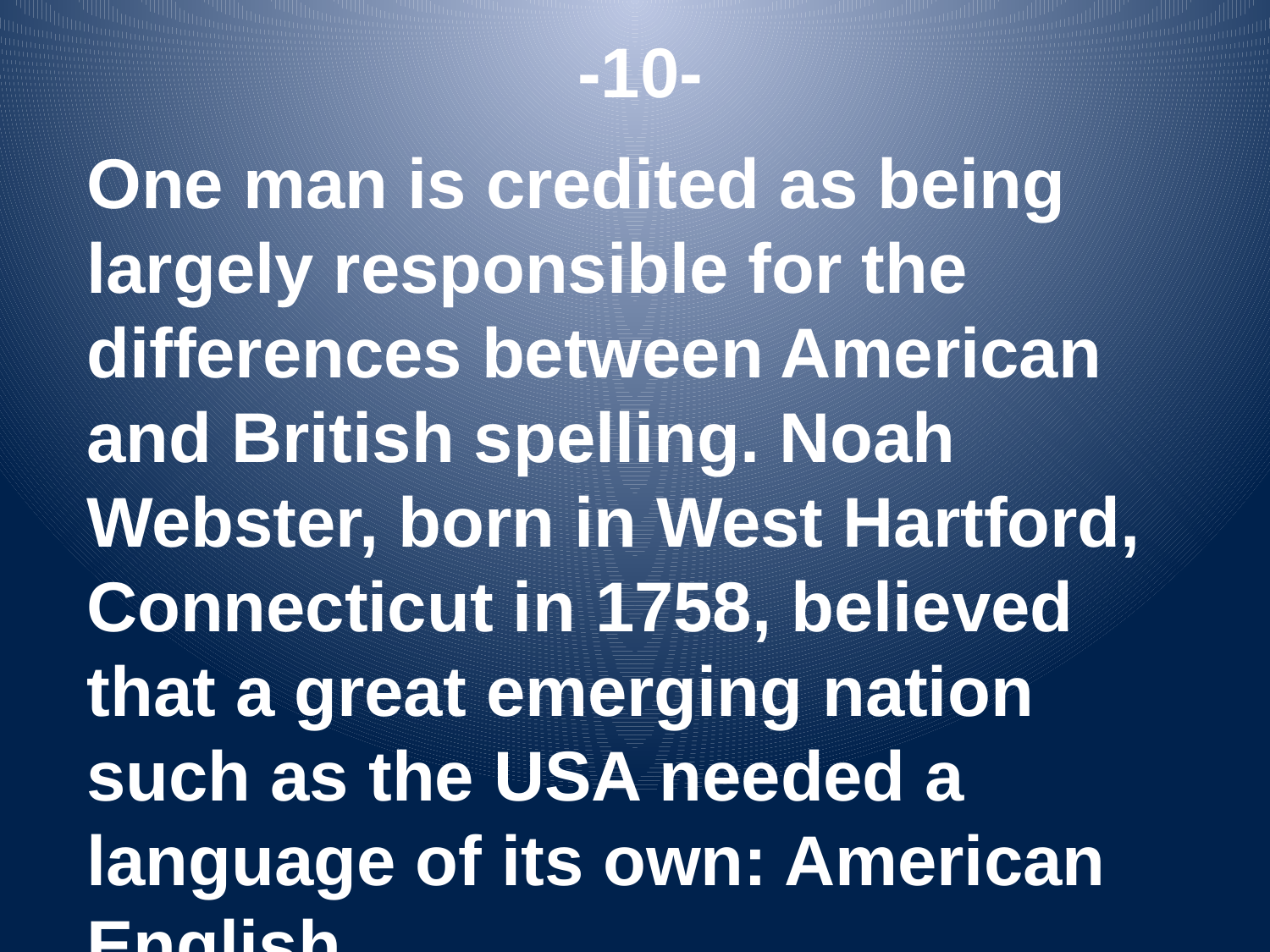

-10-

One man is credited as being largely responsible for the differences between American and British spelling. Noah Webster, born in West Hartford, Connecticut in 1758, believed that a great emerging nation such as the USA needed a language of its own: American English.